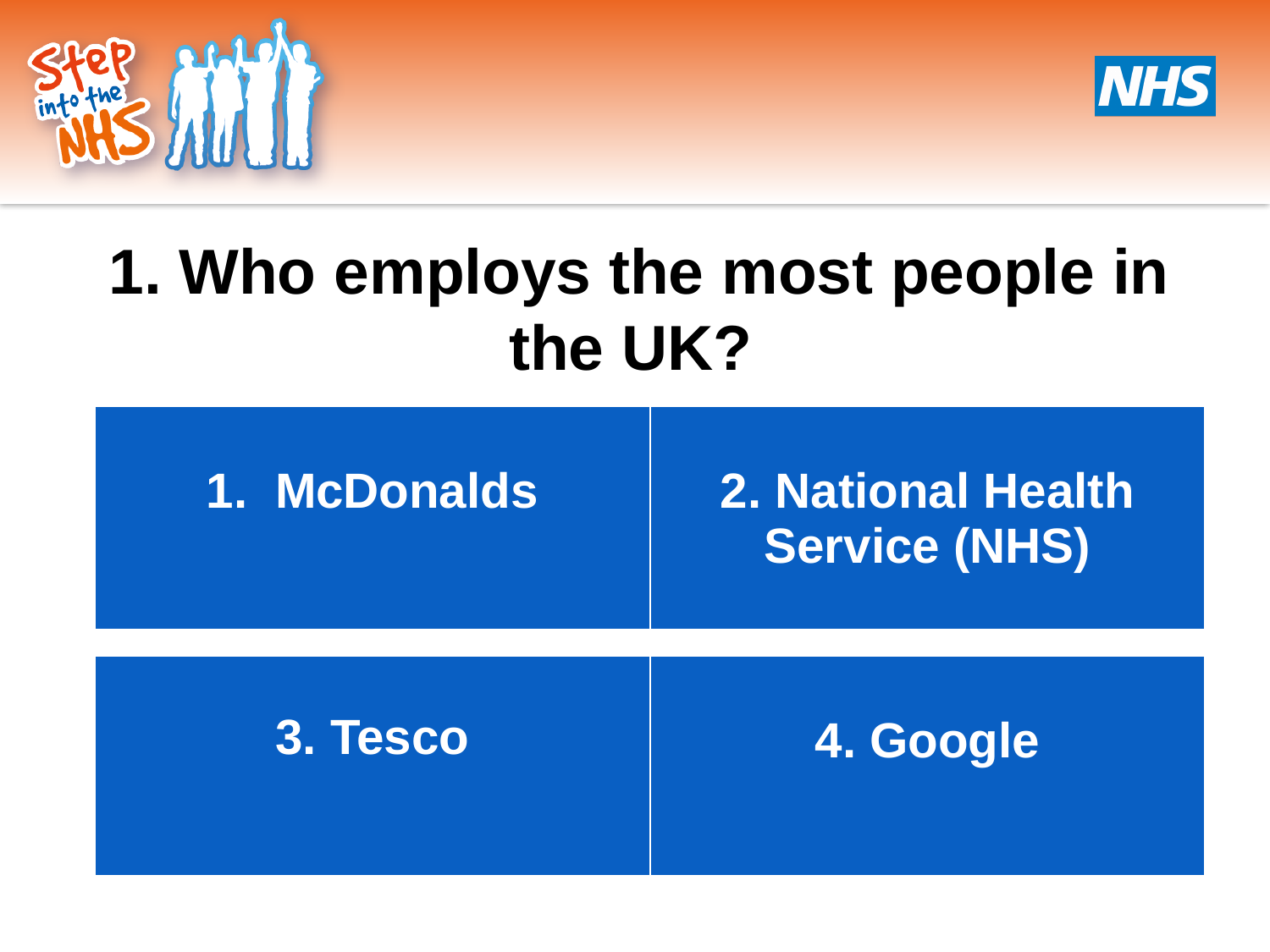

1. Who employs the most people in the UK?
| 1. McDonalds | 2. National Health Service (NHS) |
| --- | --- |
| 3. Tesco | 4. Google |
| --- | --- |